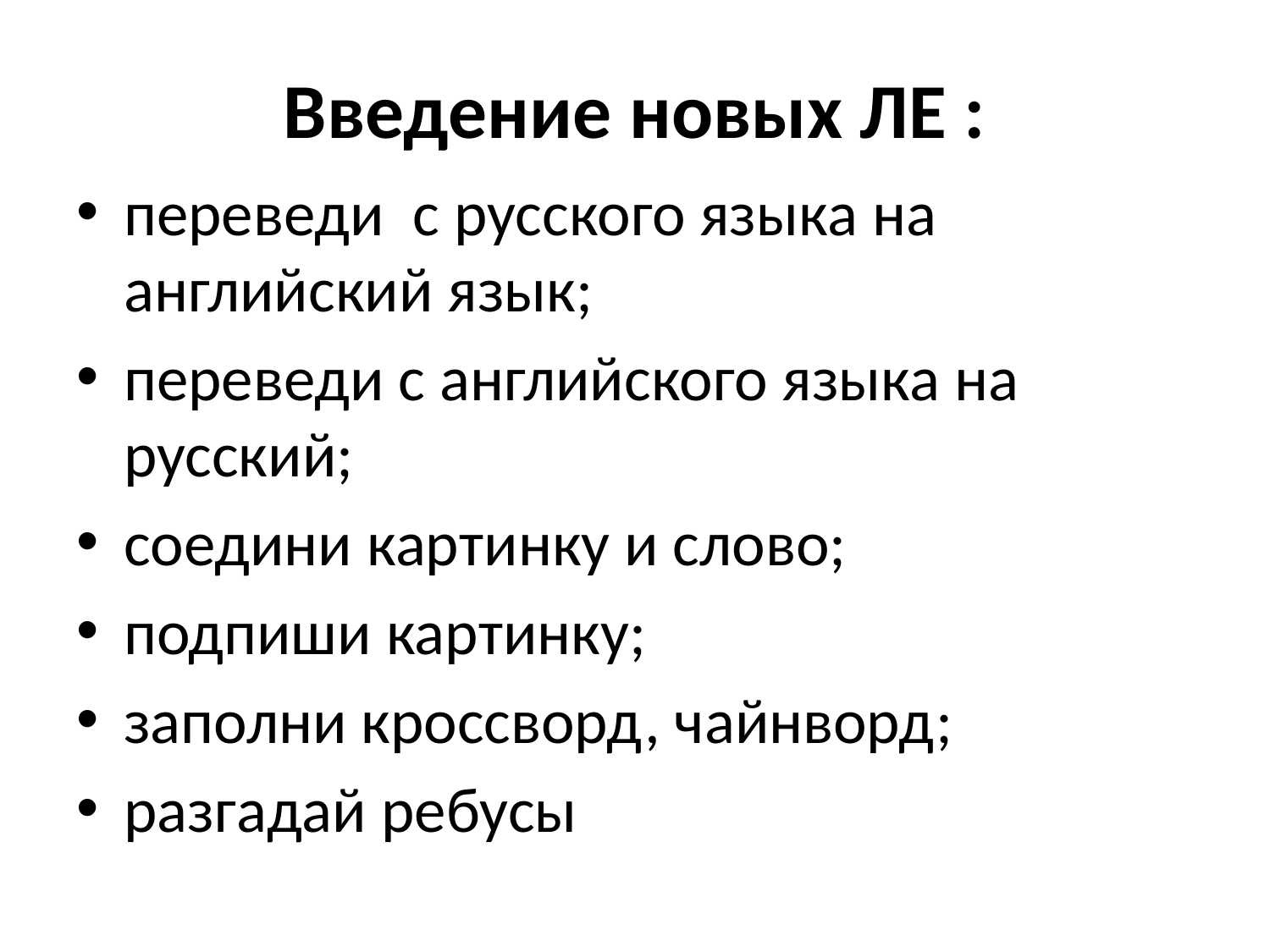

# Введение новых ЛЕ :
переведи  с русского языка на английский язык;
переведи с английского языка на русский;
соедини картинку и слово;
подпиши картинку;
заполни кроссворд, чайнворд;
разгадай ребусы